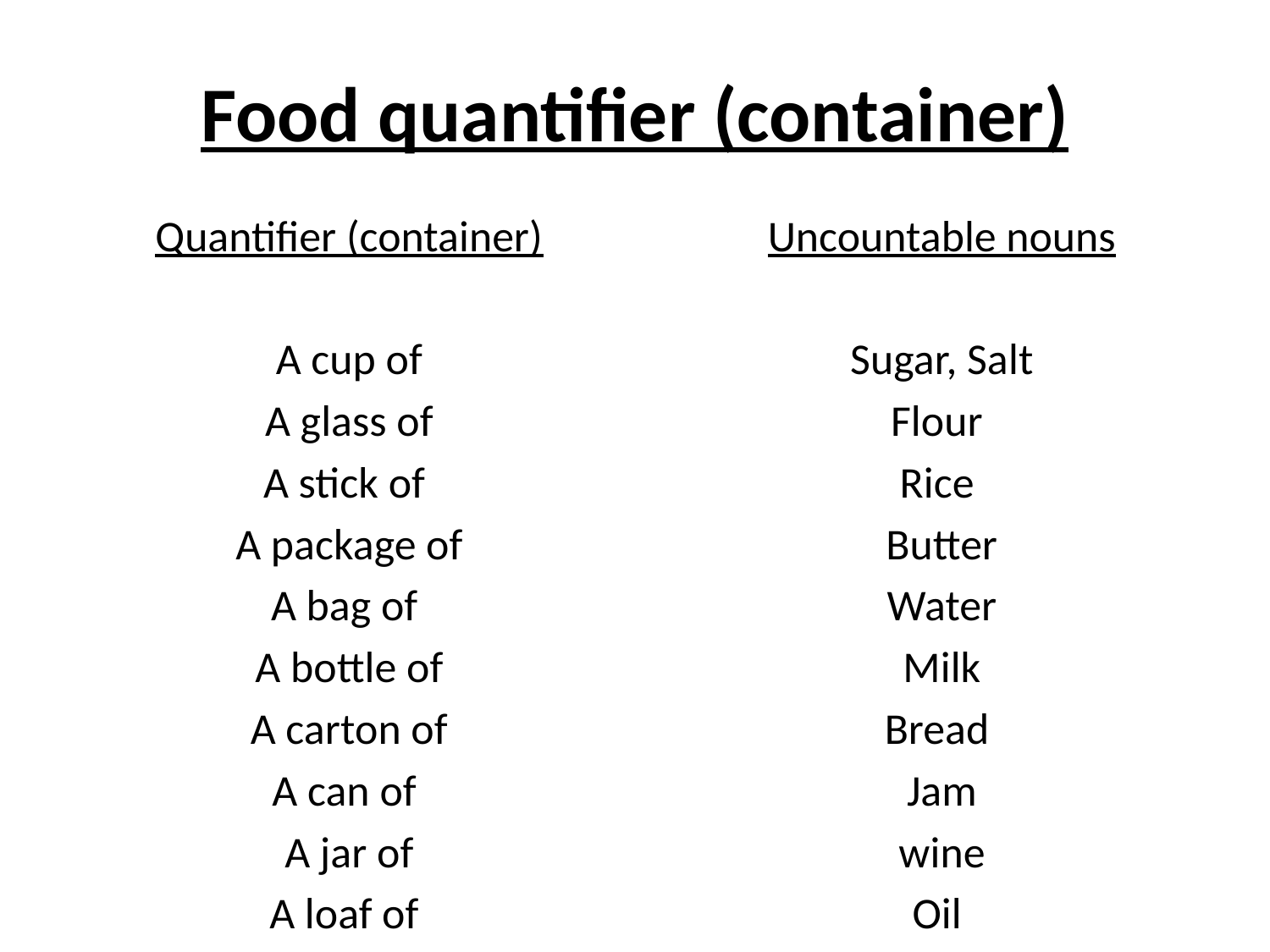

# Food quantifier (container)
Quantifier (container)

A cup of
A glass of
A stick of
A package of
A bag of
A bottle of
A carton of
A can of
A jar of
A loaf of
Uncountable nouns

Sugar, Salt
Flour
Rice
Butter
Water
Milk
Bread
Jam
wine
Oil